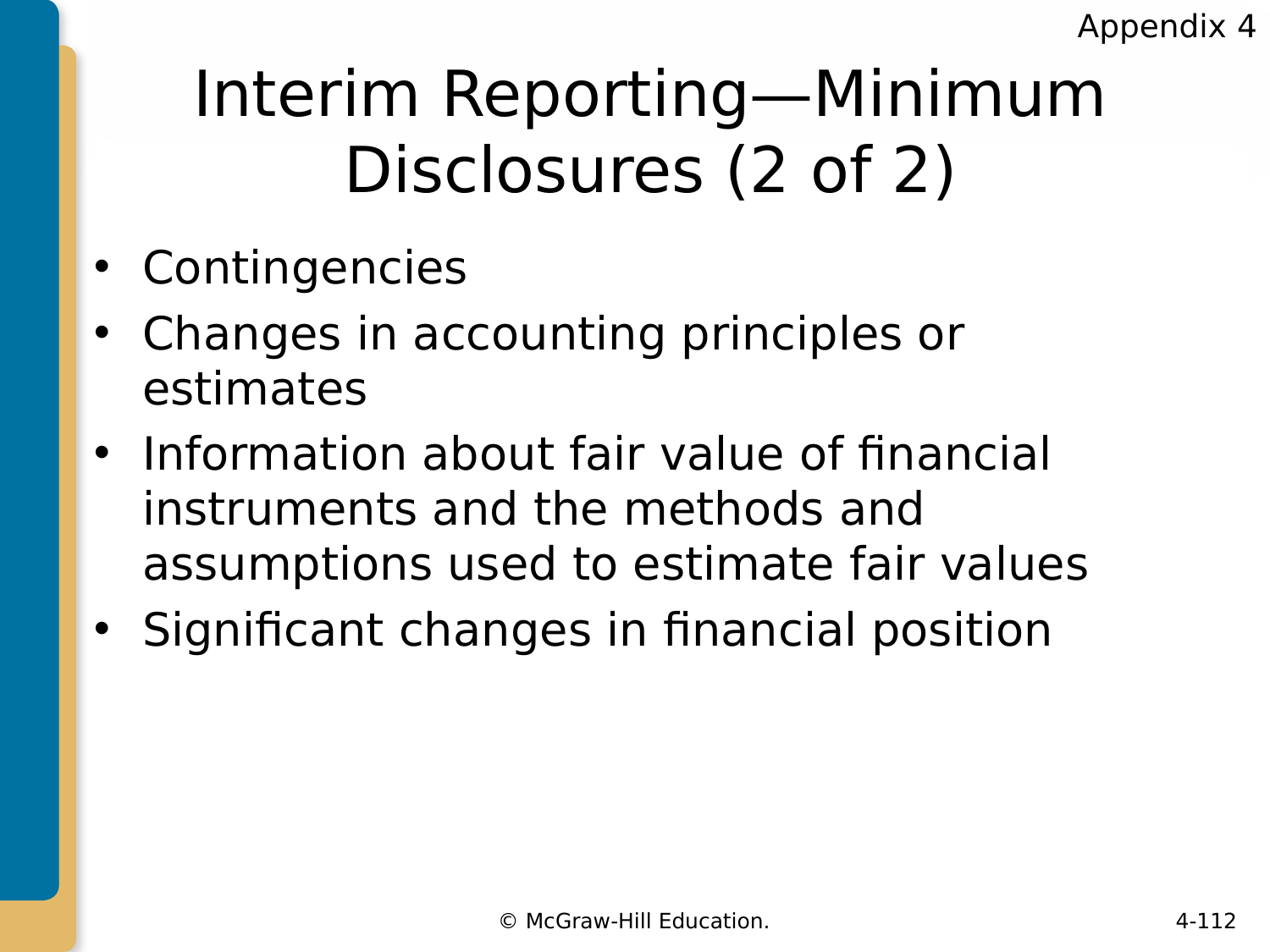

Appendix 4
# Interim Reporting—Minimum Disclosures (2 of 2)
Contingencies
Changes in accounting principles or estimates
Information about fair value of financial instruments and the methods and assumptions used to estimate fair values
Significant changes in financial position